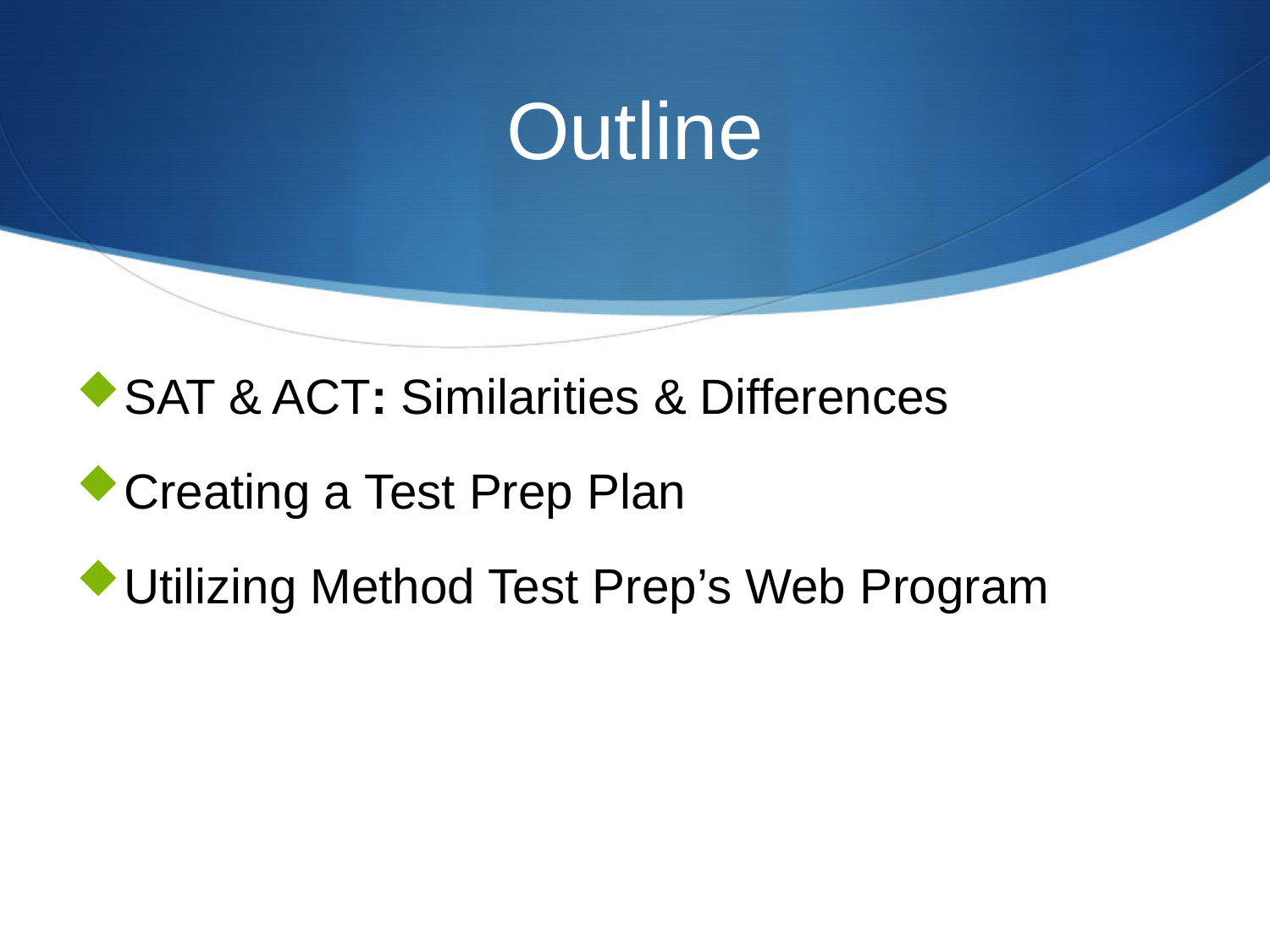

# Outline
SAT & ACT: Similarities & Differences
Creating a Test Prep Plan
Utilizing Method Test Prep’s Web Program